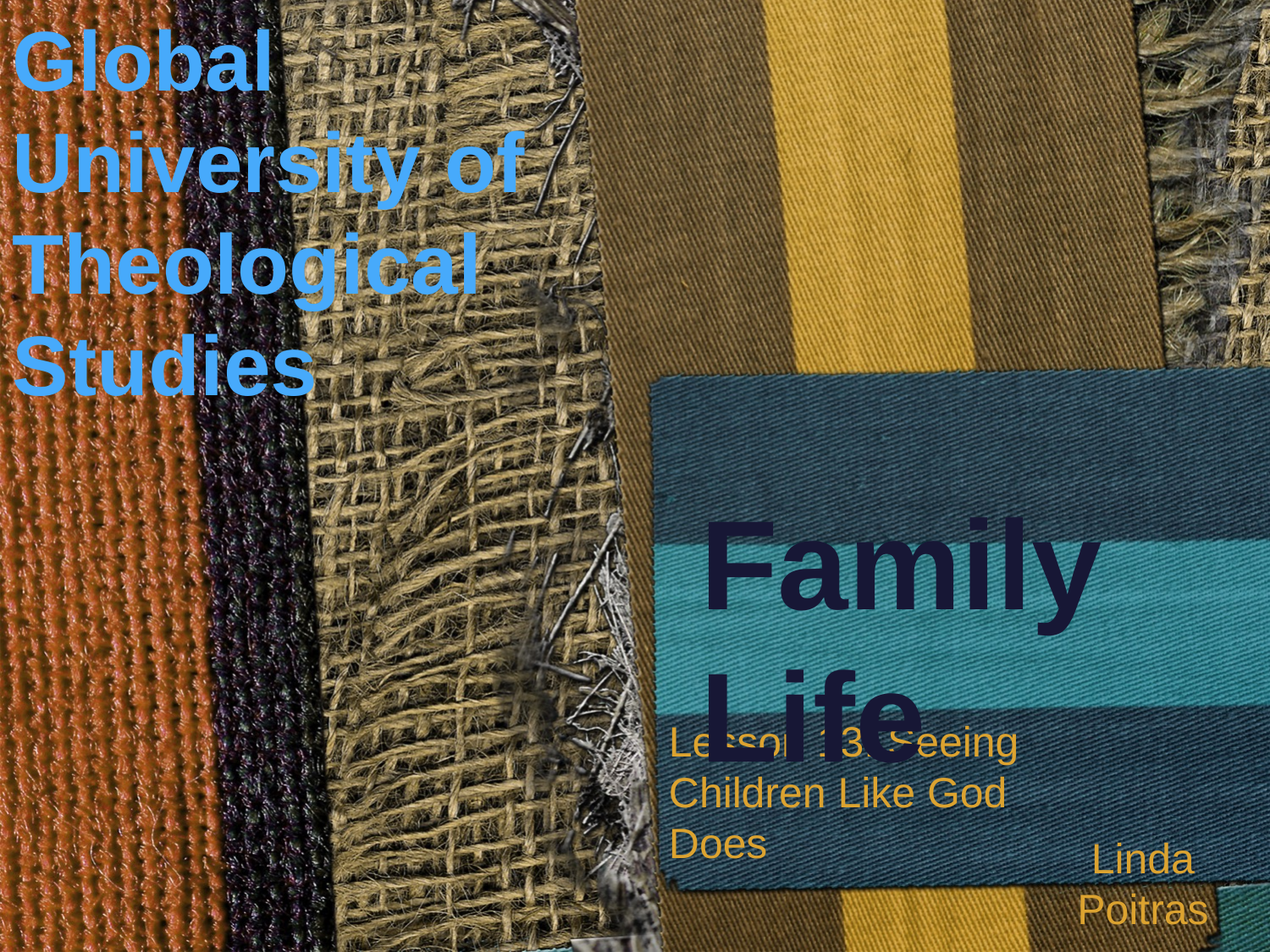

Global University of Theological Studies
# Family Life
Lesson 13: Seeing Children Like God Does
Linda Poitras